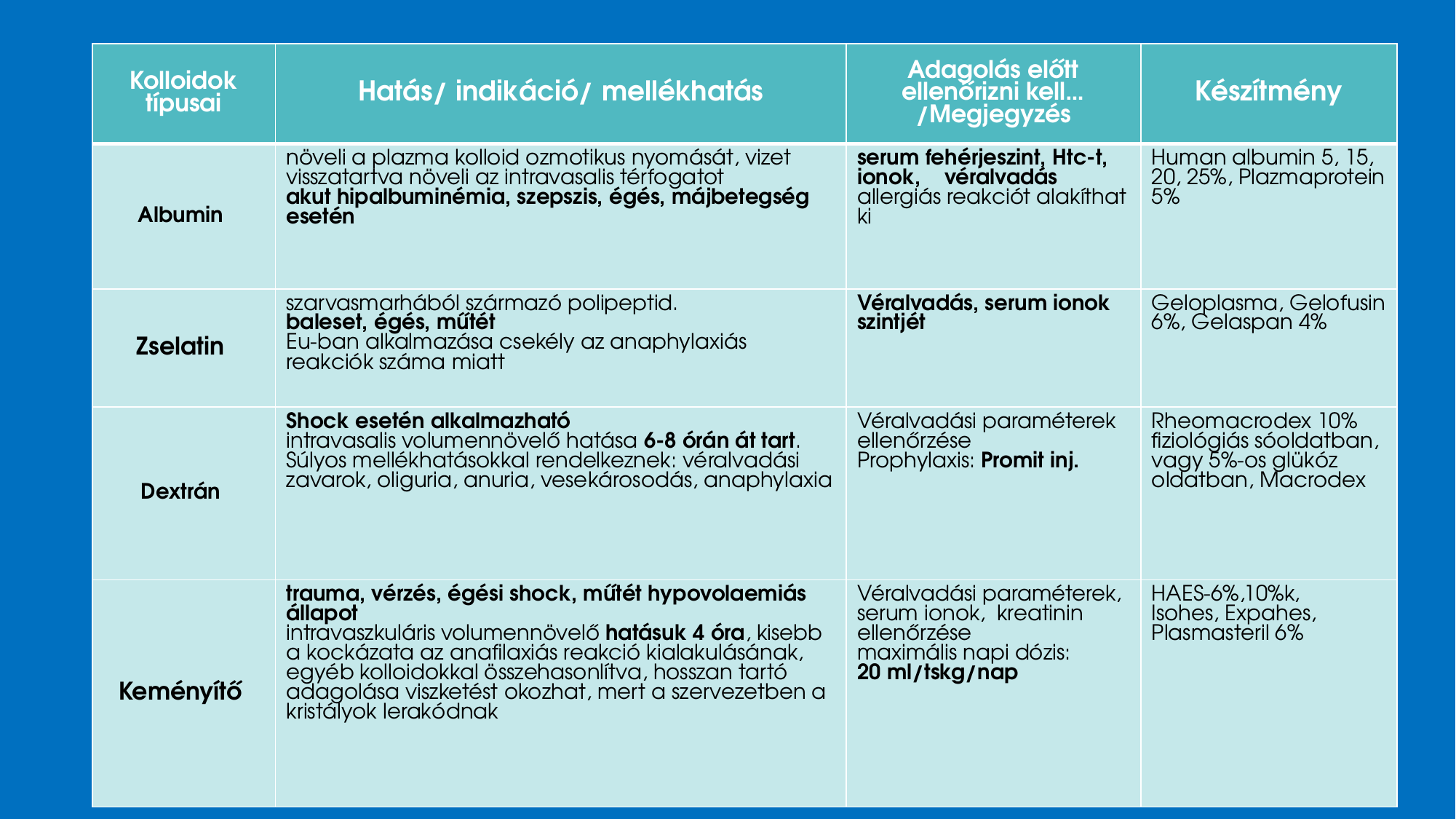

| Kolloidok típusai | Hatás/ indikáció/ mellékhatás | Adagolás előtt ellenőrizni kell… /Megjegyzés | Készítmény |
| --- | --- | --- | --- |
| Albumin | növeli a plazma kolloid ozmotikus nyomását, vizet visszatartva növeli az intravasalis térfogatot akut hipalbuminémia, szepszis, égés, májbetegség esetén | serum fehérjeszint, Htc-t, ionok, véralvadás allergiás reakciót alakíthat ki | Human albumin 5, 15, 20, 25%, Plazmaprotein 5% |
| Zselatin | szarvasmarhából származó polipeptid. baleset, égés, műtét Eu-ban alkalmazása csekély az anaphylaxiás reakciók száma miatt | Véralvadás, serum ionok szintjét | Geloplasma, Gelofusin 6%, Gelaspan 4% |
| Dextrán | Shock esetén alkalmazható intravasalis volumennövelő hatása 6-8 órán át tart. Súlyos mellékhatásokkal rendelkeznek: véralvadási zavarok, oliguria, anuria, vesekárosodás, anaphylaxia | Véralvadási paraméterek ellenőrzése Prophylaxis: Promit inj. | Rheomacrodex 10% fiziológiás sóoldatban, vagy 5%-os glükóz oldatban, Macrodex |
| Keményítő | trauma, vérzés, égési shock, műtét hypovolaemiás állapot intravaszkuláris volumennövelő hatásuk 4 óra, kisebb a kockázata az anafilaxiás reakció kialakulásának, egyéb kolloidokkal összehasonlítva, hosszan tartó adagolása viszketést okozhat, mert a szervezetben a kristályok lerakódnak | Véralvadási paraméterek, serum ionok, kreatinin ellenőrzése maximális napi dózis: 20 ml/tskg/nap | HAES-6%,10%k, Isohes, Expahes, Plasmasteril 6% |